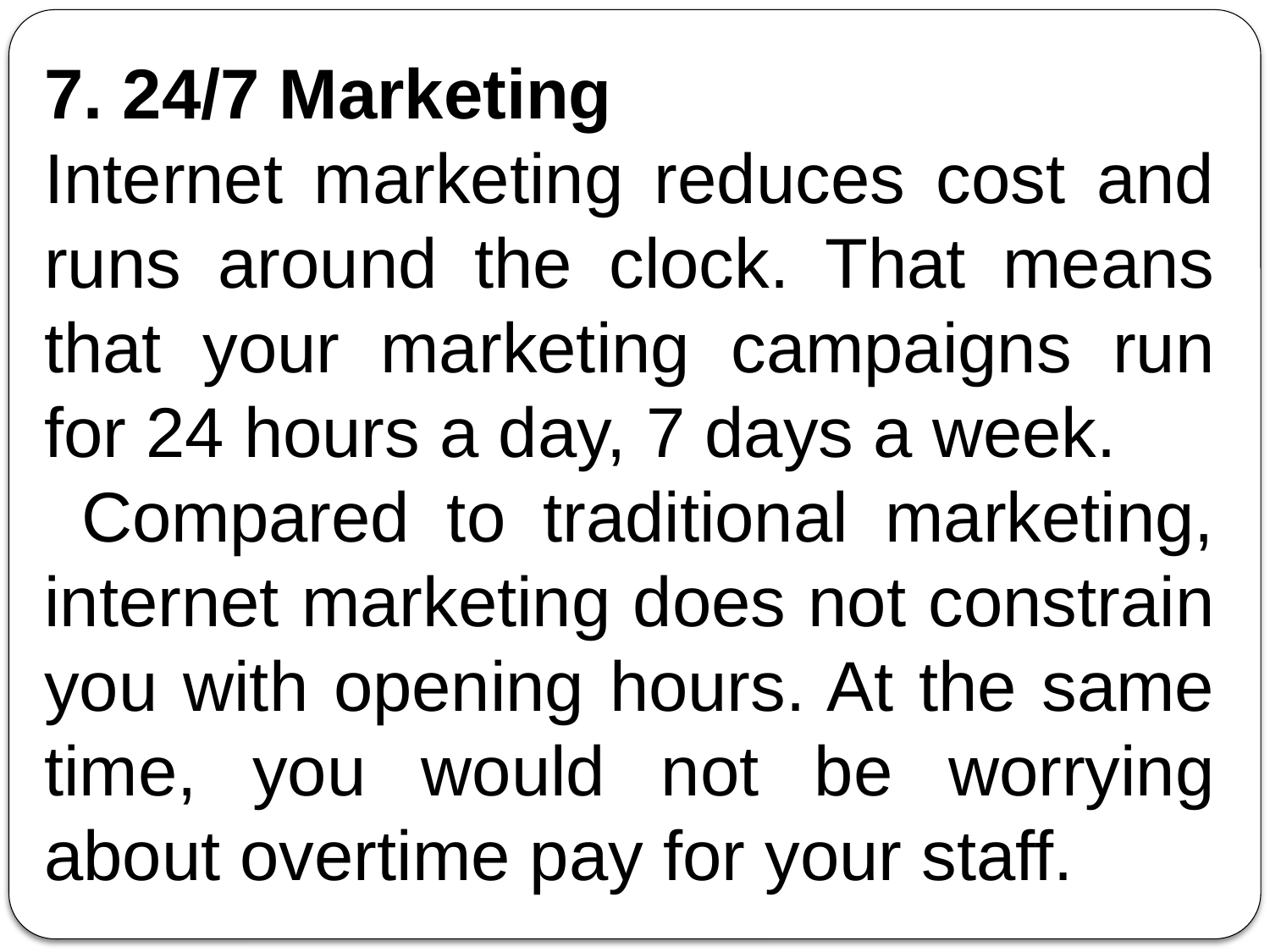

7. 24/7 Marketing
Internet marketing reduces cost and runs around the clock. That means that your marketing campaigns run for 24 hours a day, 7 days a week.
 Compared to traditional marketing, internet marketing does not constrain you with opening hours. At the same time, you would not be worrying about overtime pay for your staff.